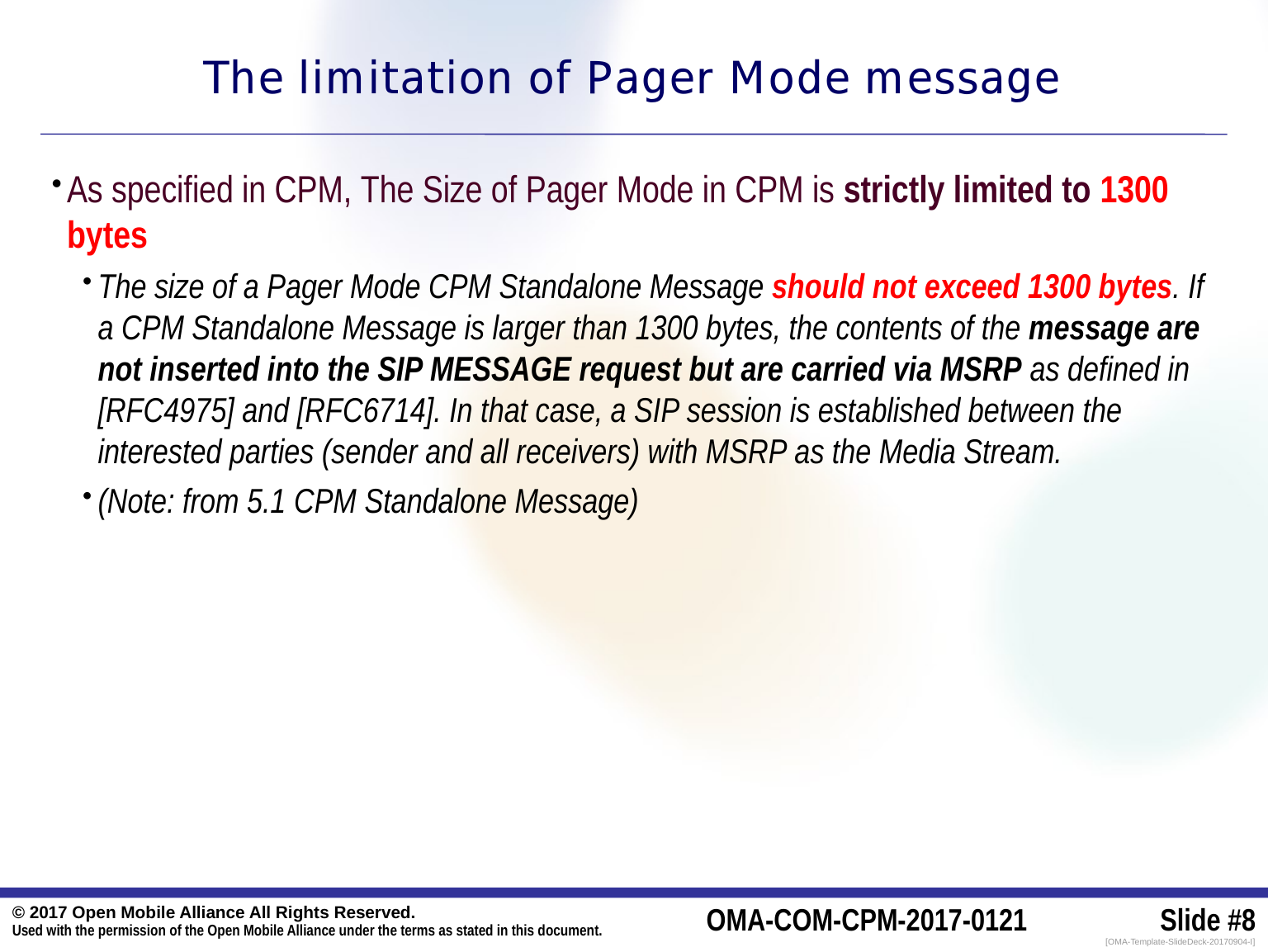

# The limitation of Pager Mode message
As specified in CPM, The Size of Pager Mode in CPM is strictly limited to 1300 bytes
The size of a Pager Mode CPM Standalone Message should not exceed 1300 bytes. If a CPM Standalone Message is larger than 1300 bytes, the contents of the message are not inserted into the SIP MESSAGE request but are carried via MSRP as defined in [RFC4975] and [RFC6714]. In that case, a SIP session is established between the interested parties (sender and all receivers) with MSRP as the Media Stream.
(Note: from 5.1 CPM Standalone Message)